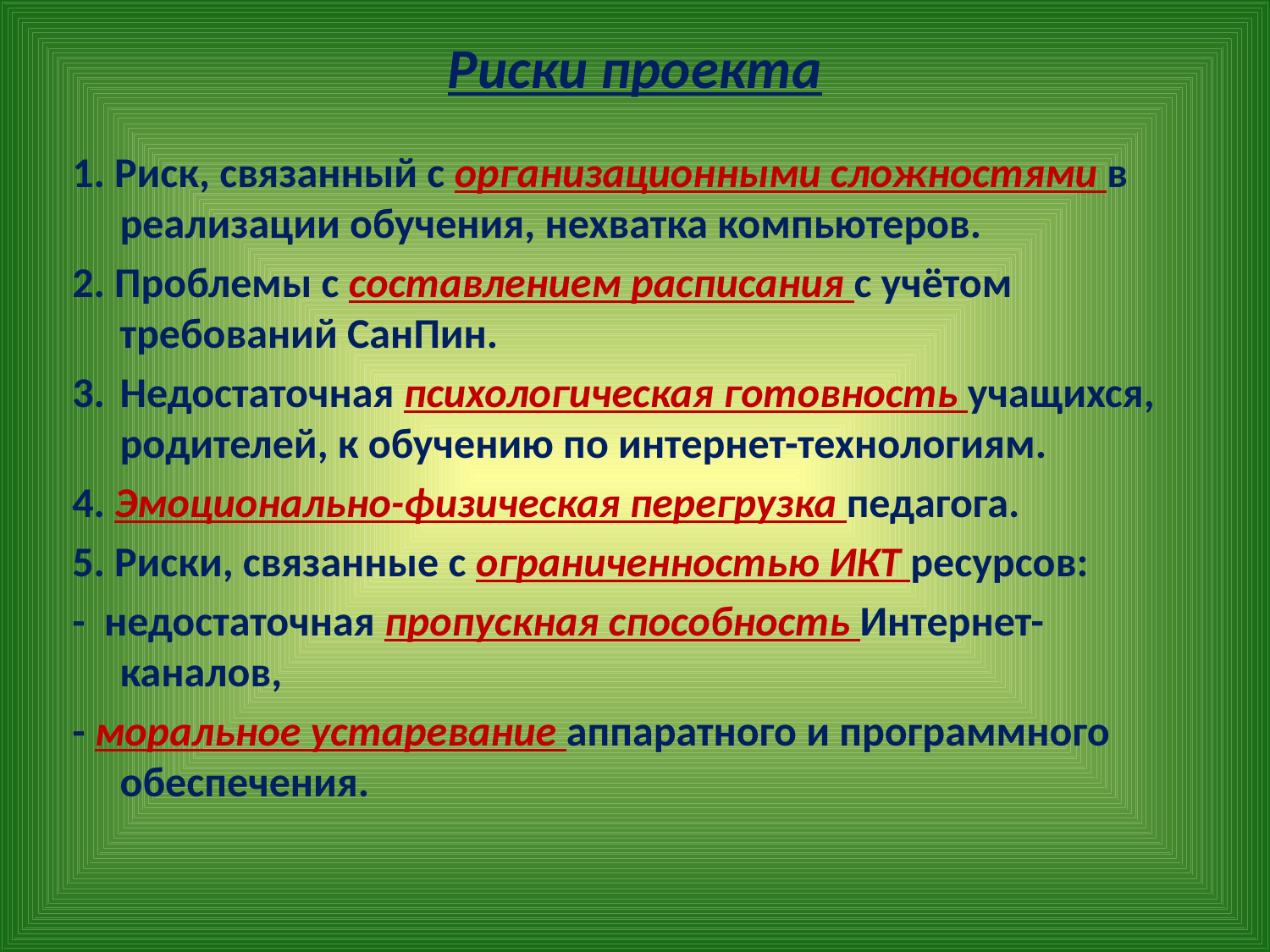

# Риски проекта
1. Риск, связанный с организационными сложностями в реализации обучения, нехватка компьютеров.
2. Проблемы с составлением расписания с учётом требований СанПин.
3. 	Недостаточная психологическая готовность учащихся, родителей, к обучению по интернет-технологиям.
4. Эмоционально-физическая перегрузка педагога.
5. Риски, связанные с ограниченностью ИКТ ресурсов:
-  недостаточная пропускная способность Интернет-каналов,
- моральное устаревание аппаратного и программного обеспечения.